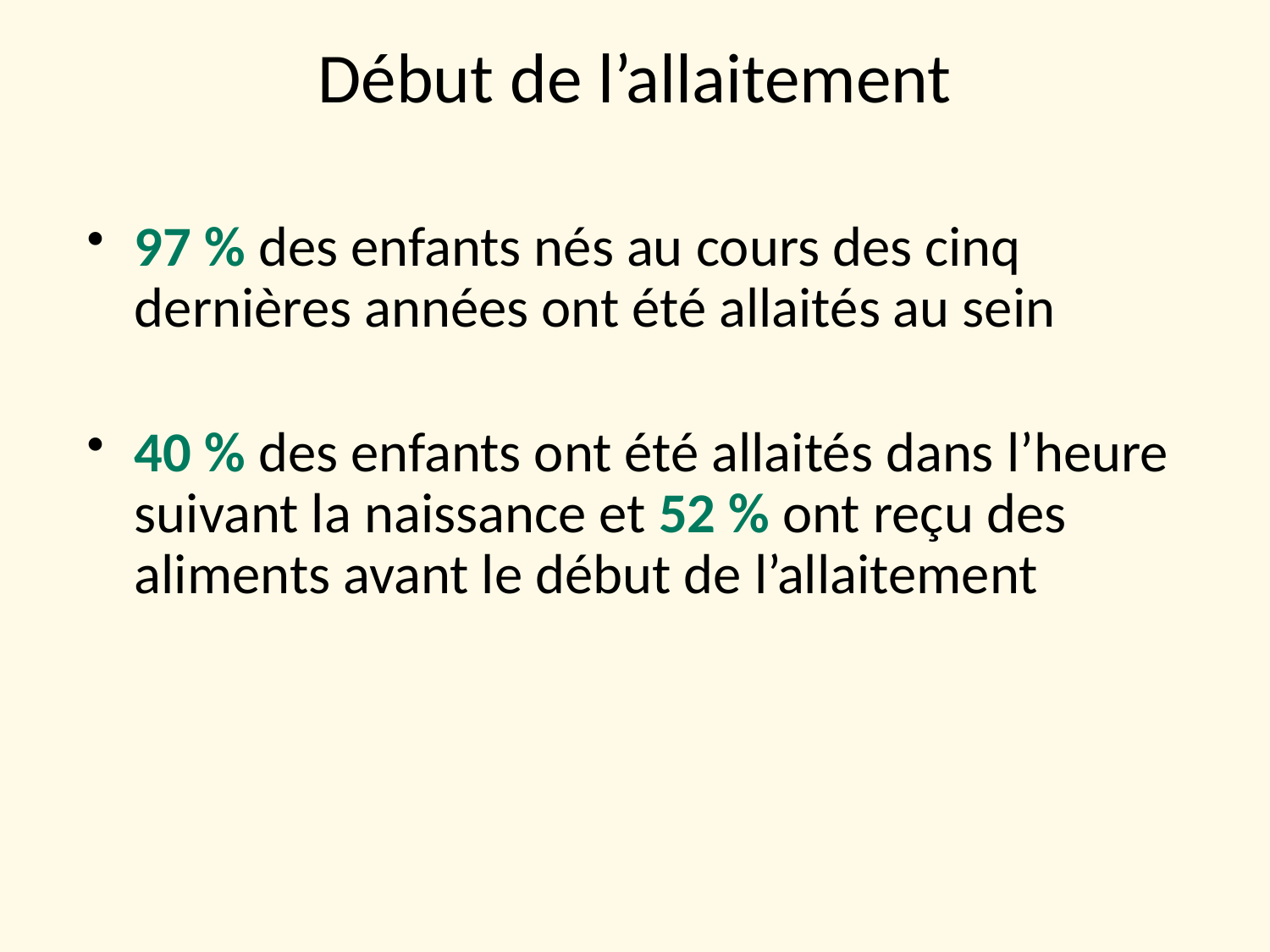

# Début de l’allaitement
97 % des enfants nés au cours des cinq dernières années ont été allaités au sein

40 % des enfants ont été allaités dans l’heure suivant la naissance et 52 % ont reçu des aliments avant le début de l’allaitement